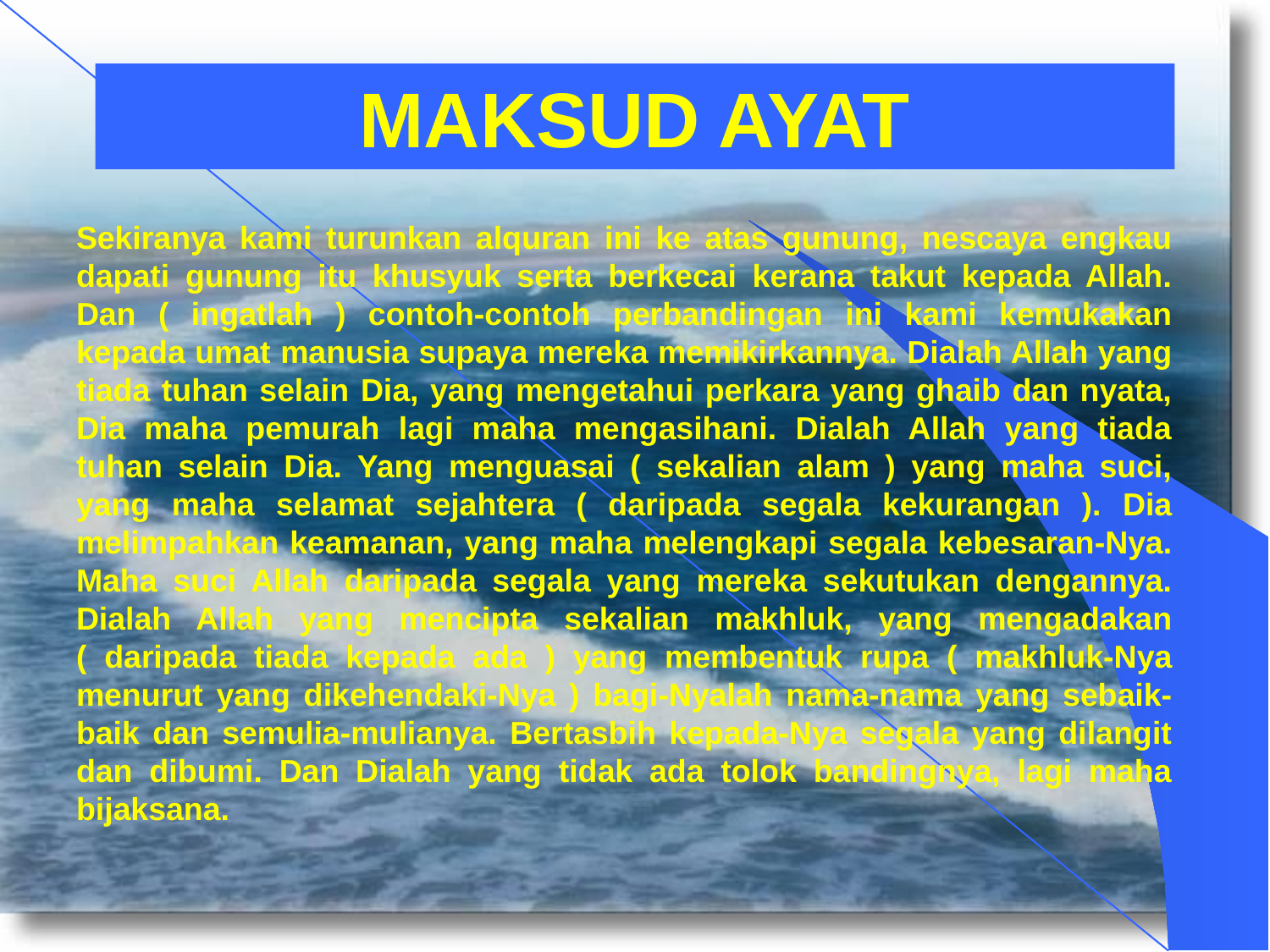

# MAKSUD AYAT
Sekiranya kami turunkan alquran ini ke atas gunung, nescaya engkau dapati gunung itu khusyuk serta berkecai kerana takut kepada Allah. Dan ( ingatlah ) contoh-contoh perbandingan ini kami kemukakan kepada umat manusia supaya mereka memikirkannya. Dialah Allah yang tiada tuhan selain Dia, yang mengetahui perkara yang ghaib dan nyata, Dia maha pemurah lagi maha mengasihani. Dialah Allah yang tiada tuhan selain Dia. Yang menguasai ( sekalian alam ) yang maha suci, yang maha selamat sejahtera ( daripada segala kekurangan ). Dia melimpahkan keamanan, yang maha melengkapi segala kebesaran-Nya. Maha suci Allah daripada segala yang mereka sekutukan dengannya. Dialah Allah yang mencipta sekalian makhluk, yang mengadakan ( daripada tiada kepada ada ) yang membentuk rupa ( makhluk-Nya menurut yang dikehendaki-Nya ) bagi-Nyalah nama-nama yang sebaik-baik dan semulia-mulianya. Bertasbih kepada-Nya segala yang dilangit dan dibumi. Dan Dialah yang tidak ada tolok bandingnya, lagi maha bijaksana.